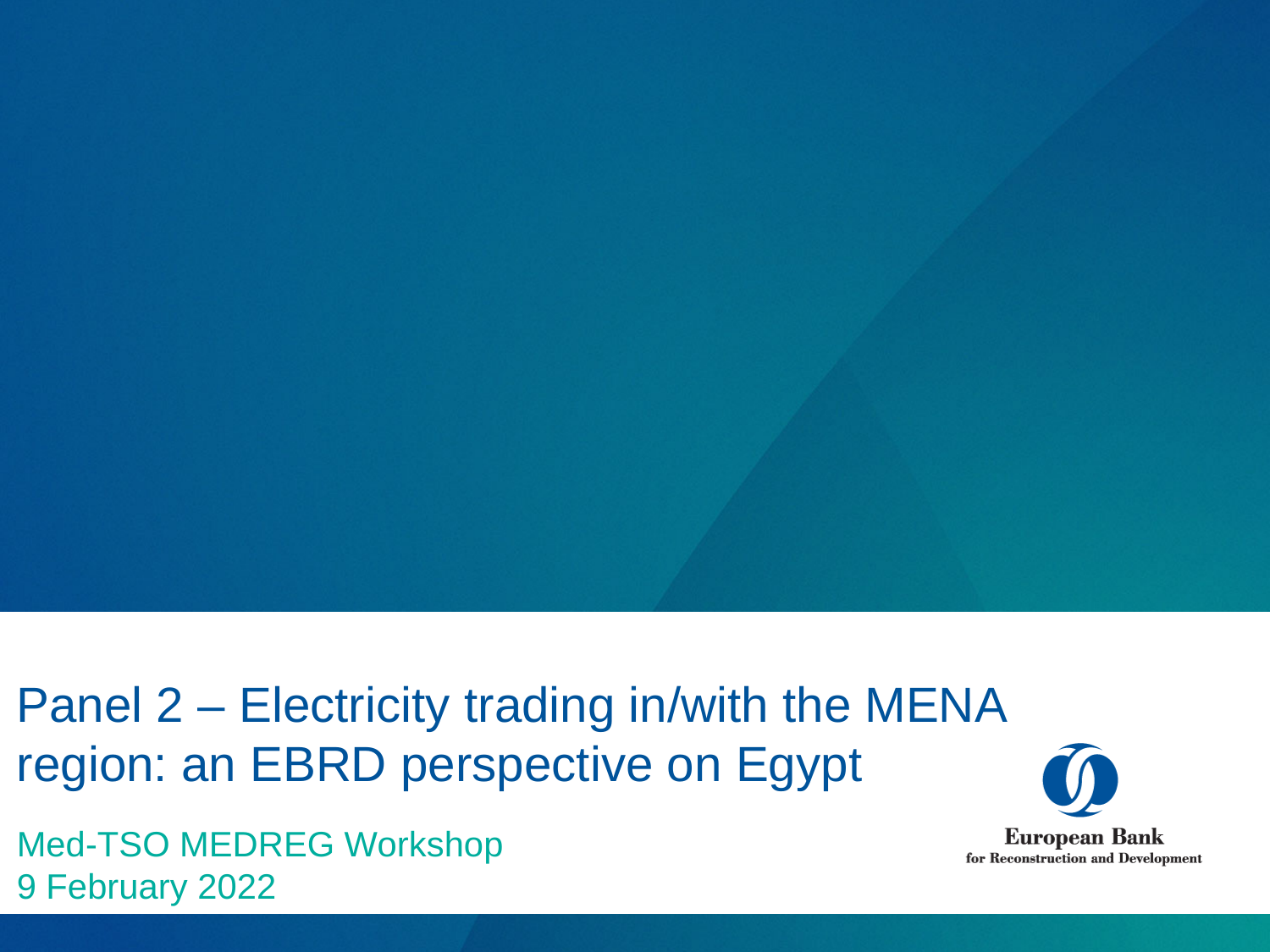

# Panel 2 – Electricity trading in/with the MENA region: an EBRD perspective on Egypt
Med-TSO MEDREG Workshop
9 February 2022